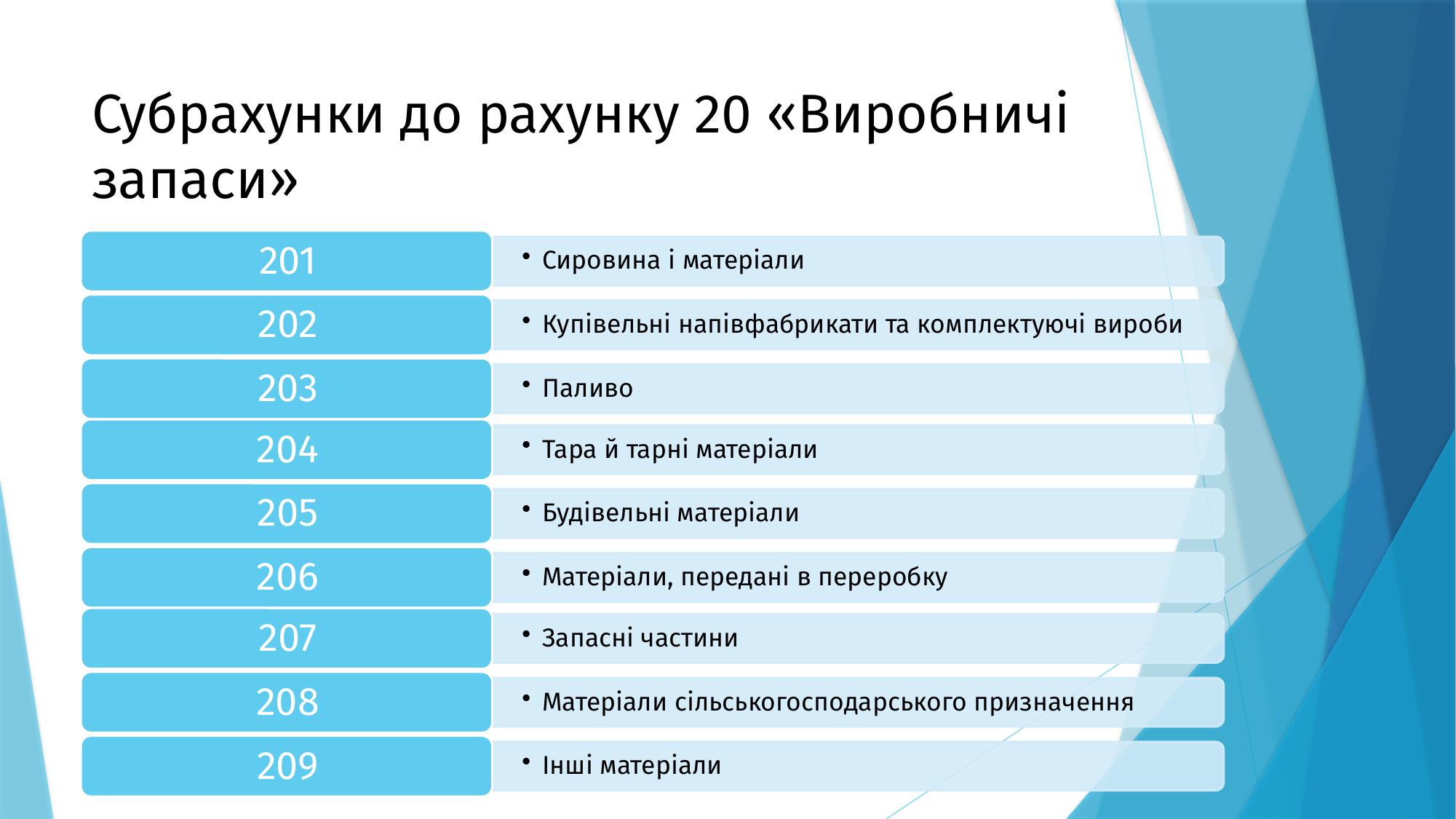

# Субрахунки до рахунку 20 «Виробничі запаси»
Сировина і матеріали
201
Купівельні напівфабрикати та комплектуючі вироби
202
Паливо
203
Тара й тарні матеріали
204
Будівельні матеріали
205
Матеріали, передані в переробку
206
Запасні частини
207
Матеріали сільськогосподарського призначення
208
Інші матеріали
209